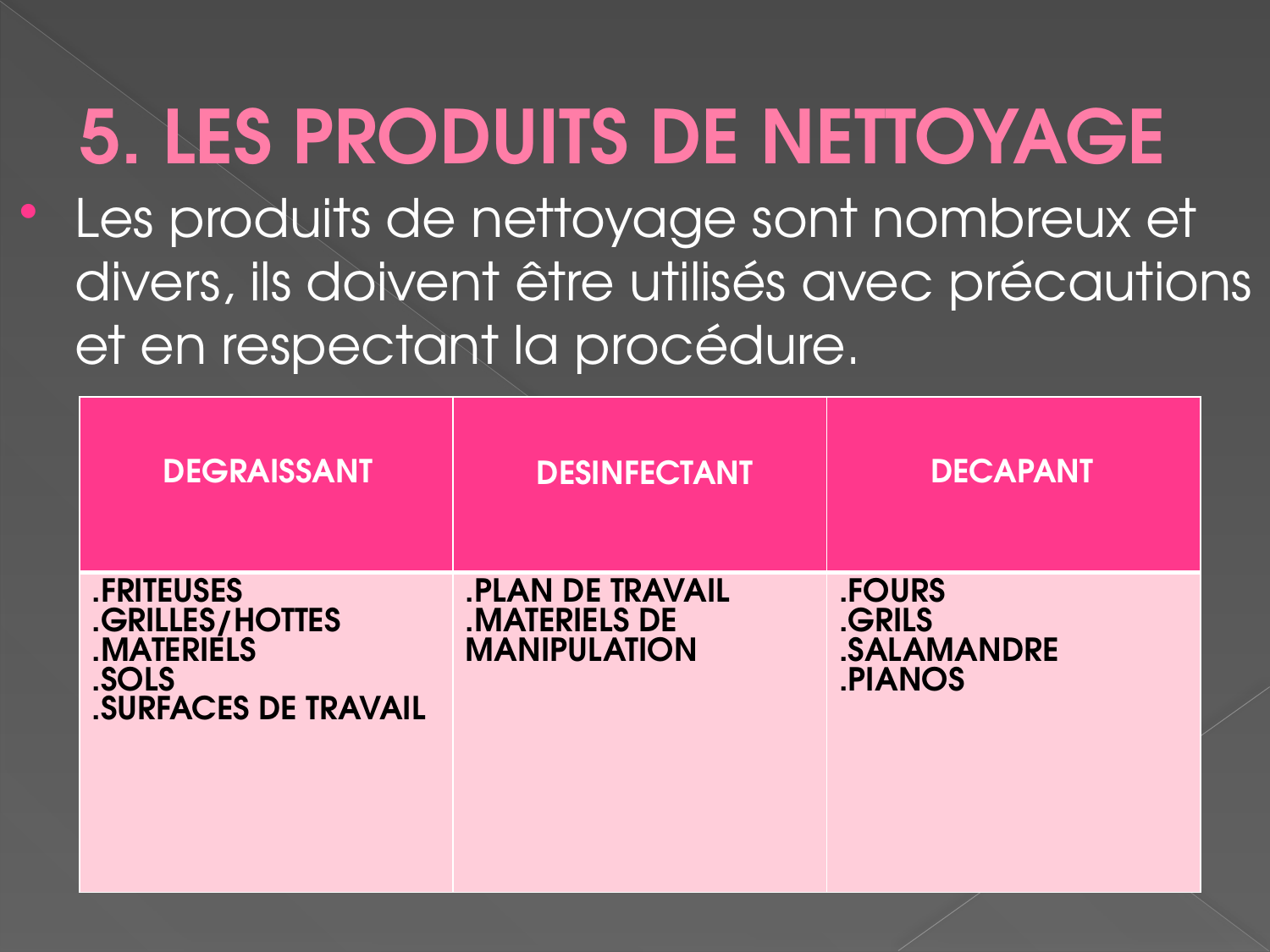

# 5. LES PRODUITS DE NETTOYAGE
Les produits de nettoyage sont nombreux et divers, ils doivent être utilisés avec précautions et en respectant la procédure.
|  |  |  |
| --- | --- | --- |
| .FRITEUSES .GRILLES/HOTTES .MATERIELS .SOLS .SURFACES DE TRAVAIL | .PLAN DE TRAVAIL .MATERIELS DE MANIPULATION | .FOURS .GRILS .SALAMANDRE .PIANOS |
DEGRAISSANT
DECAPANT
DESINFECTANT